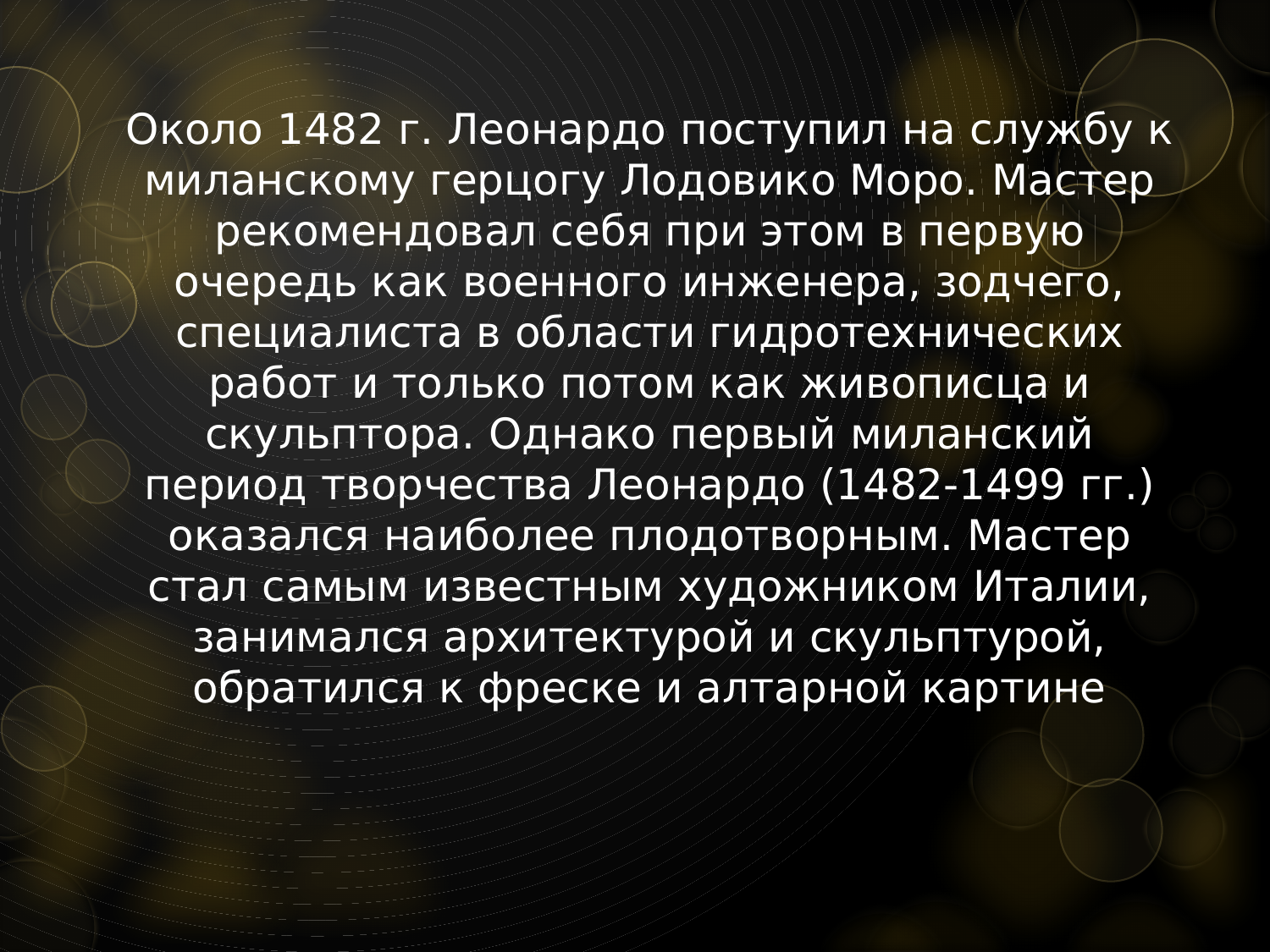

Около 1482 г. Леонардо поступил на службу к миланскому герцогу Лодовико Моро. Мастер рекомендовал себя при этом в первую очередь как военного инженера, зодчего, специалиста в области гидротехнических работ и только потом как живописца и скульптора. Однако первый миланский период творчества Леонардо (1482-1499 гг.) оказался наиболее плодотворным. Мастер стал самым известным художником Италии, занимался архитектурой и скульптурой, обратился к фреске и алтарной картине